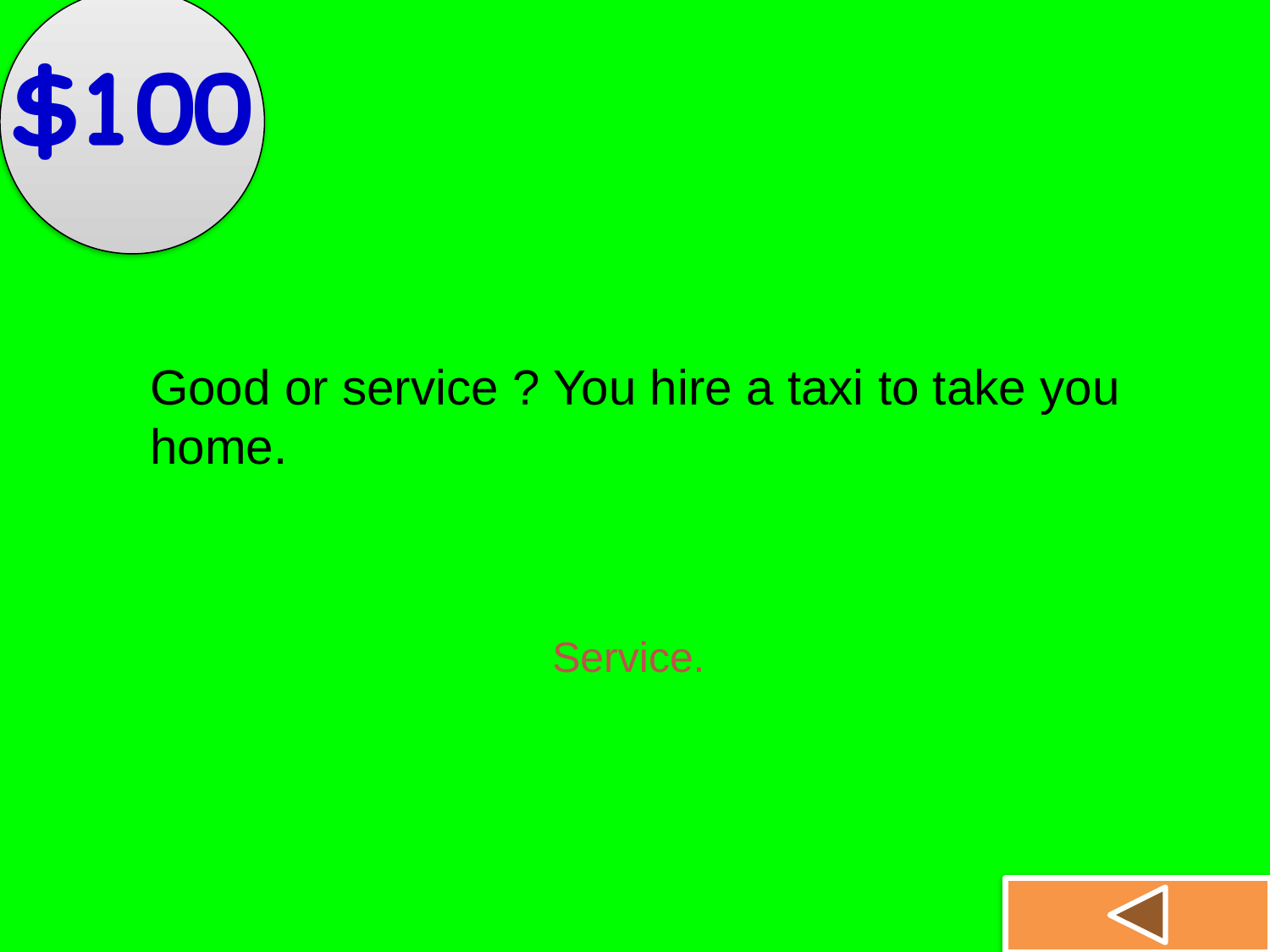

$100
Good or service ? You hire a taxi to take you home.
Service.